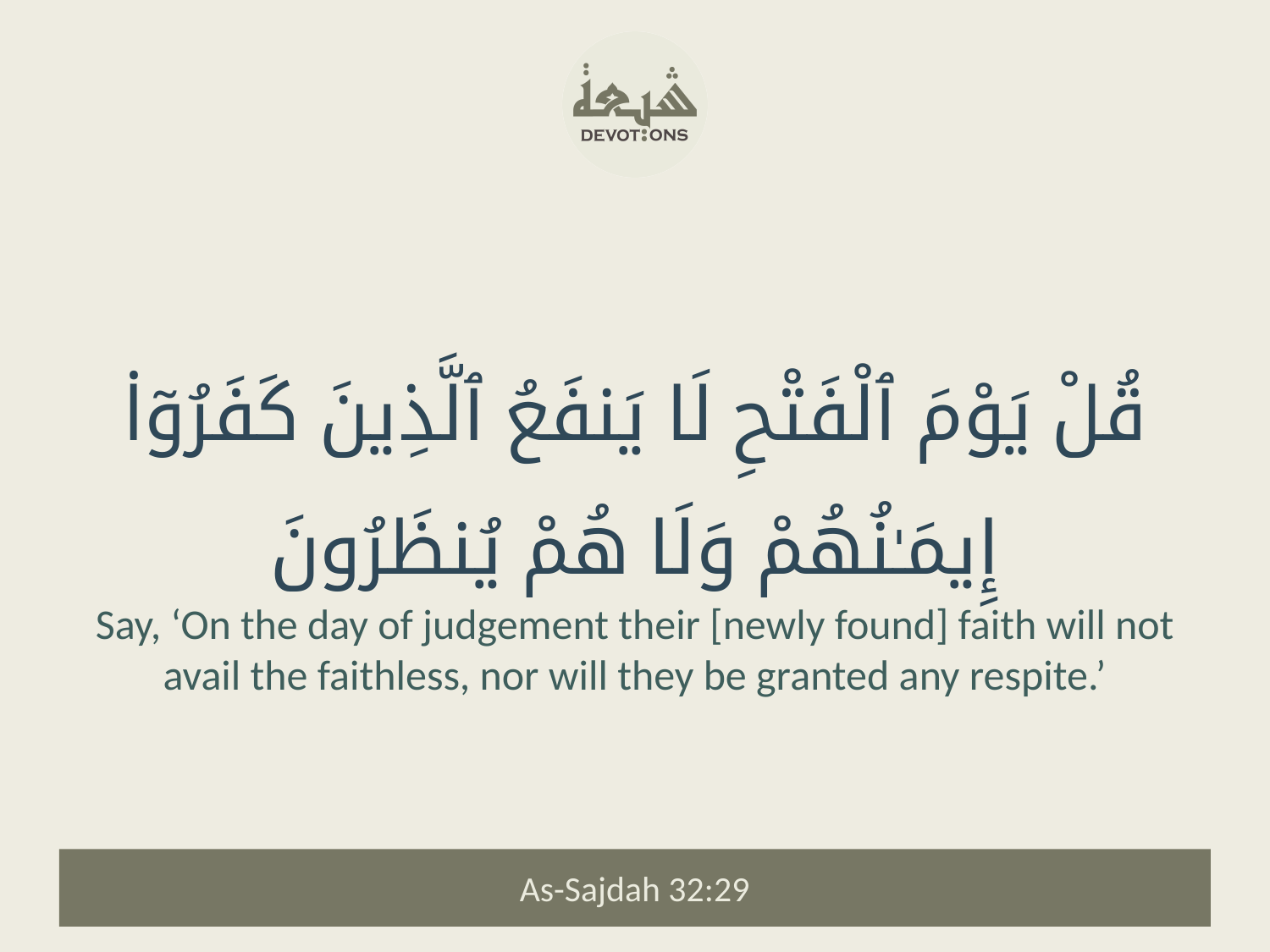

قُلْ يَوْمَ ٱلْفَتْحِ لَا يَنفَعُ ٱلَّذِينَ كَفَرُوٓا۟ إِيمَـٰنُهُمْ وَلَا هُمْ يُنظَرُونَ
Say, ‘On the day of judgement their [newly found] faith will not avail the faithless, nor will they be granted any respite.’
As-Sajdah 32:29